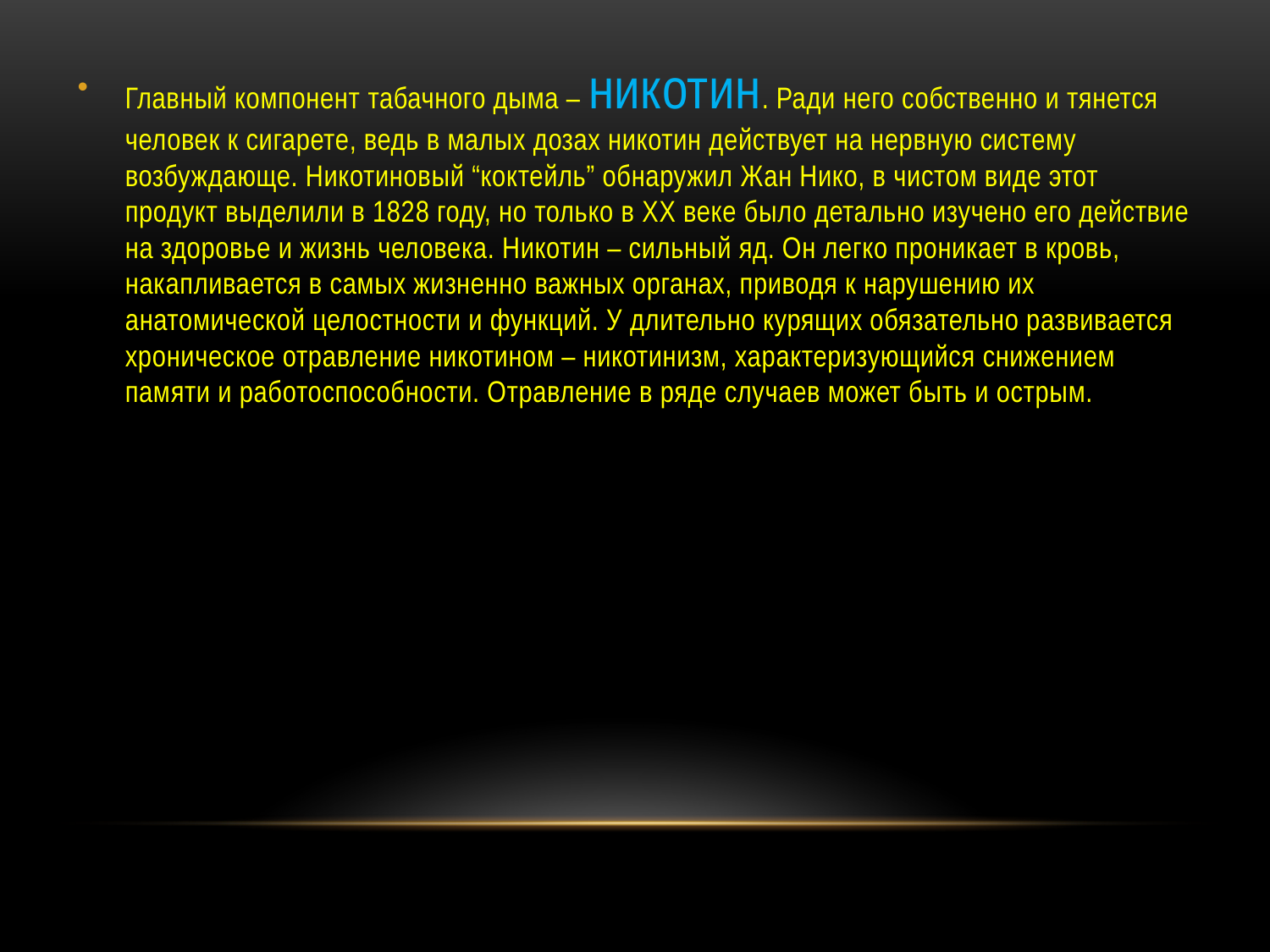

Главный компонент табачного дыма – никотин. Ради него собственно и тянется человек к сигарете, ведь в малых дозах никотин действует на нервную систему возбуждающе. Никотиновый “коктейль” обнаружил Жан Нико, в чистом виде этот продукт выделили в 1828 году, но только в XX веке было детально изучено его действие на здоровье и жизнь человека. Никотин – сильный яд. Он легко проникает в кровь, накапливается в самых жизненно важных органах, приводя к нарушению их анатомической целостности и функций. У длительно курящих обязательно развивается хроническое отравление никотином – никотинизм, характеризующийся снижением памяти и работоспособности. Отравление в ряде случаев может быть и острым.